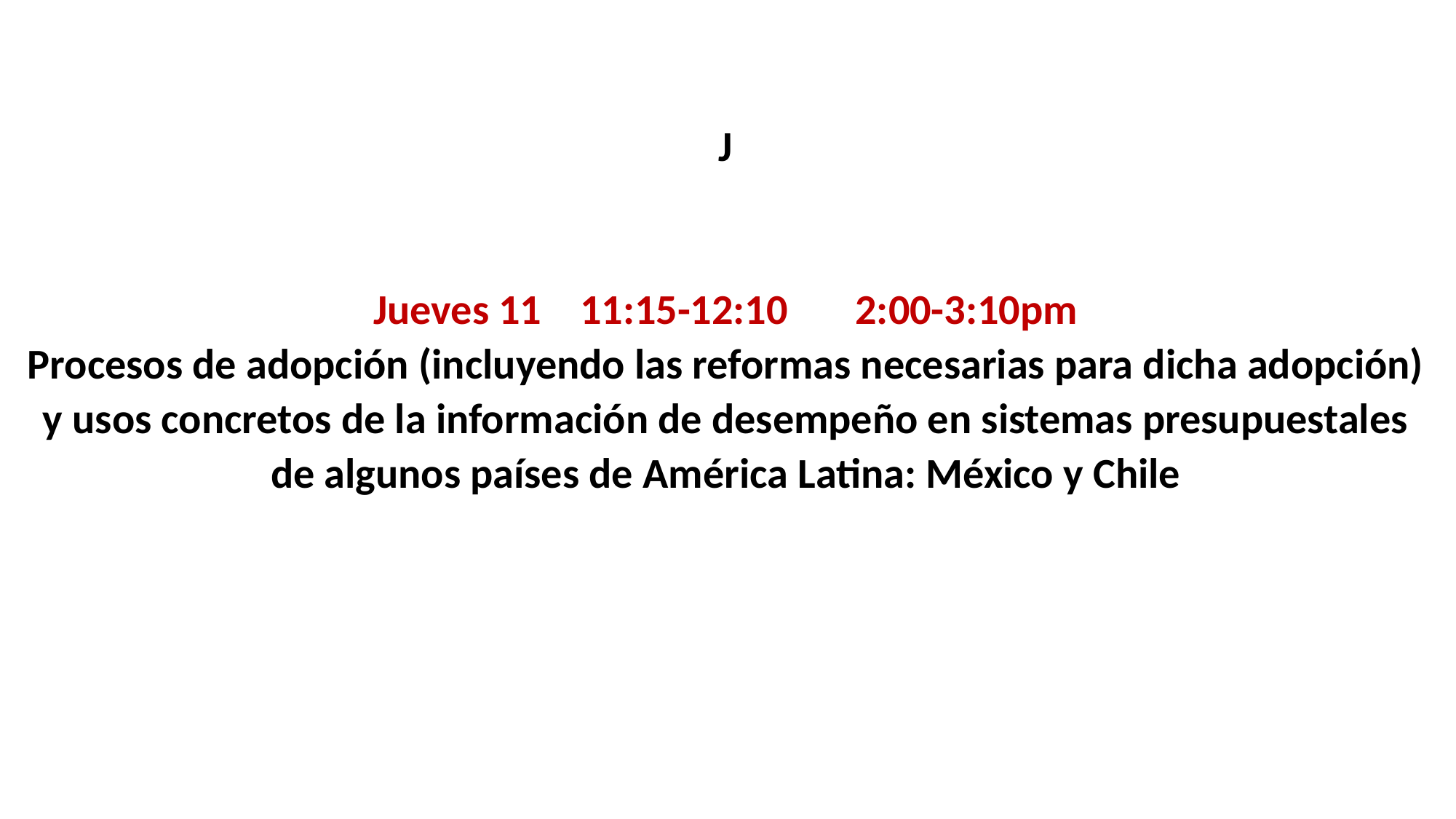

# J Jueves 11    11:15-12:10       2:00-3:10pm Procesos de adopción (incluyendo las reformas necesarias para dicha adopción) y usos concretos de la información de desempeño en sistemas presupuestales de algunos países de América Latina: México y Chile